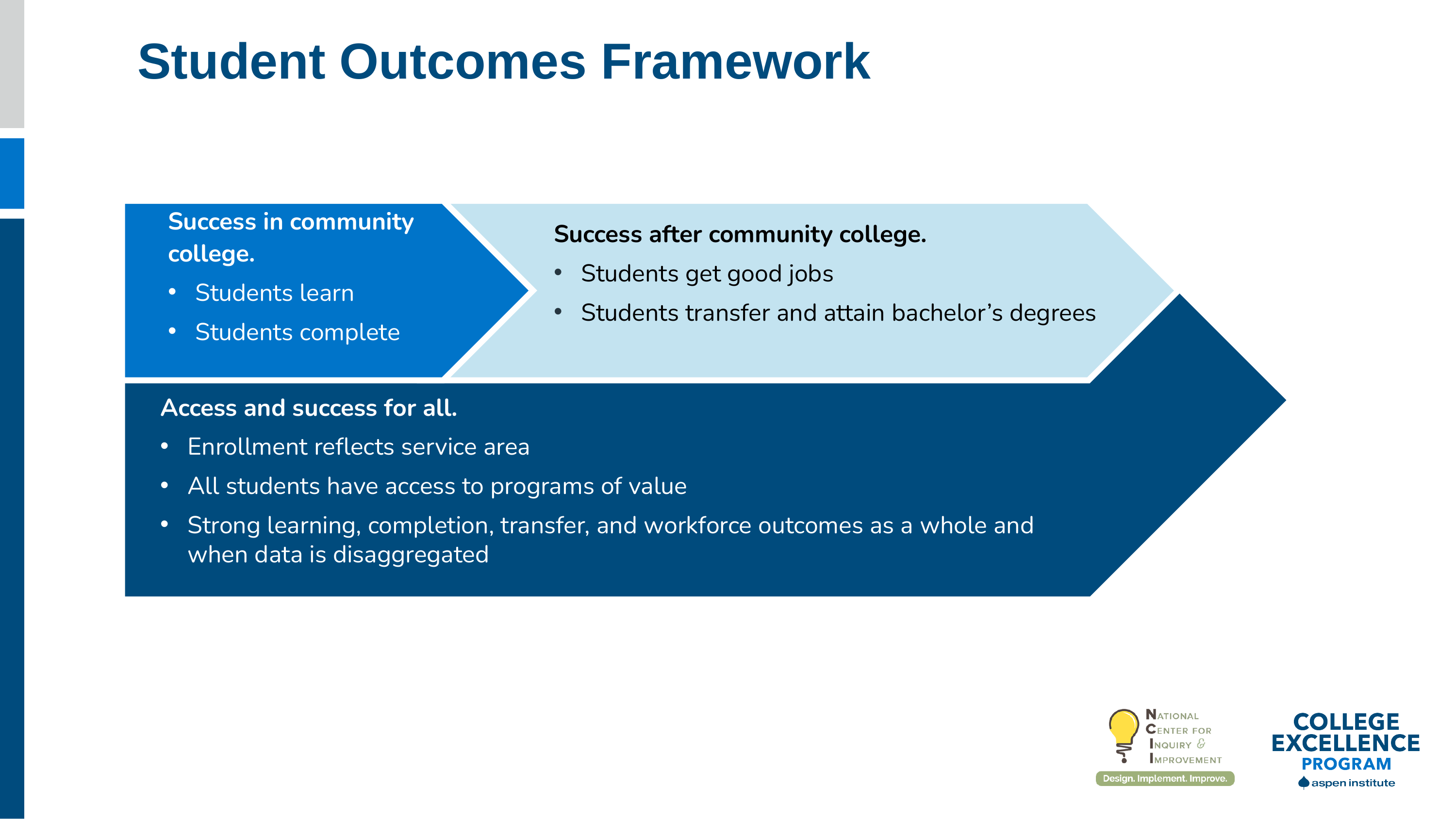

Student Outcomes Framework

Success in community college.
Students learn
Students complete
Success after community college.
Students get good jobs
Students transfer and attain bachelor’s degrees
Access and success for all.
Enrollment reflects service area
All students have access to programs of value
Strong learning, completion, transfer, and workforce outcomes as a whole and when data is disaggregated